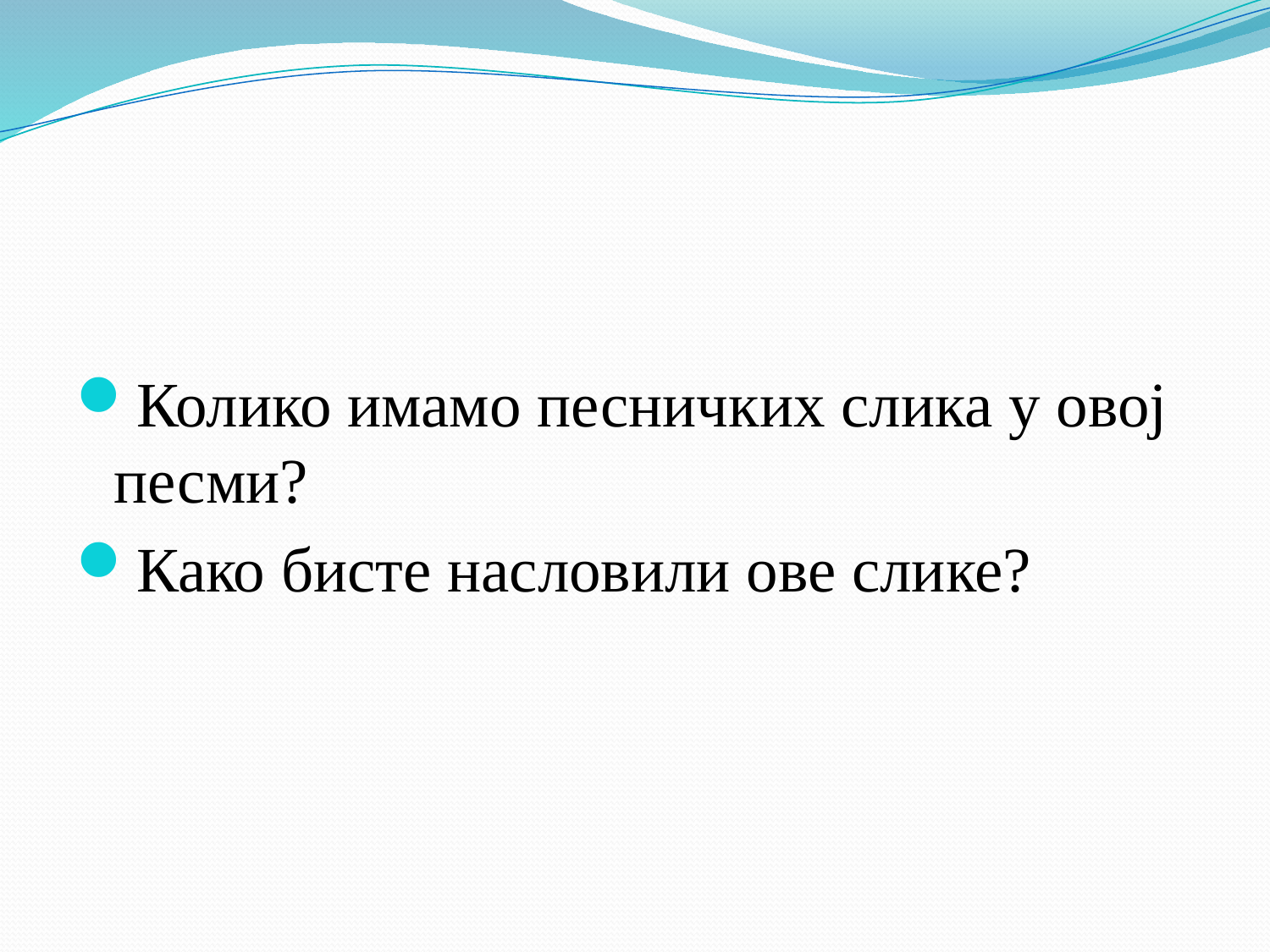

#

Колико имамо песничких слика у овој песми?
Како бисте насловили ове слике?